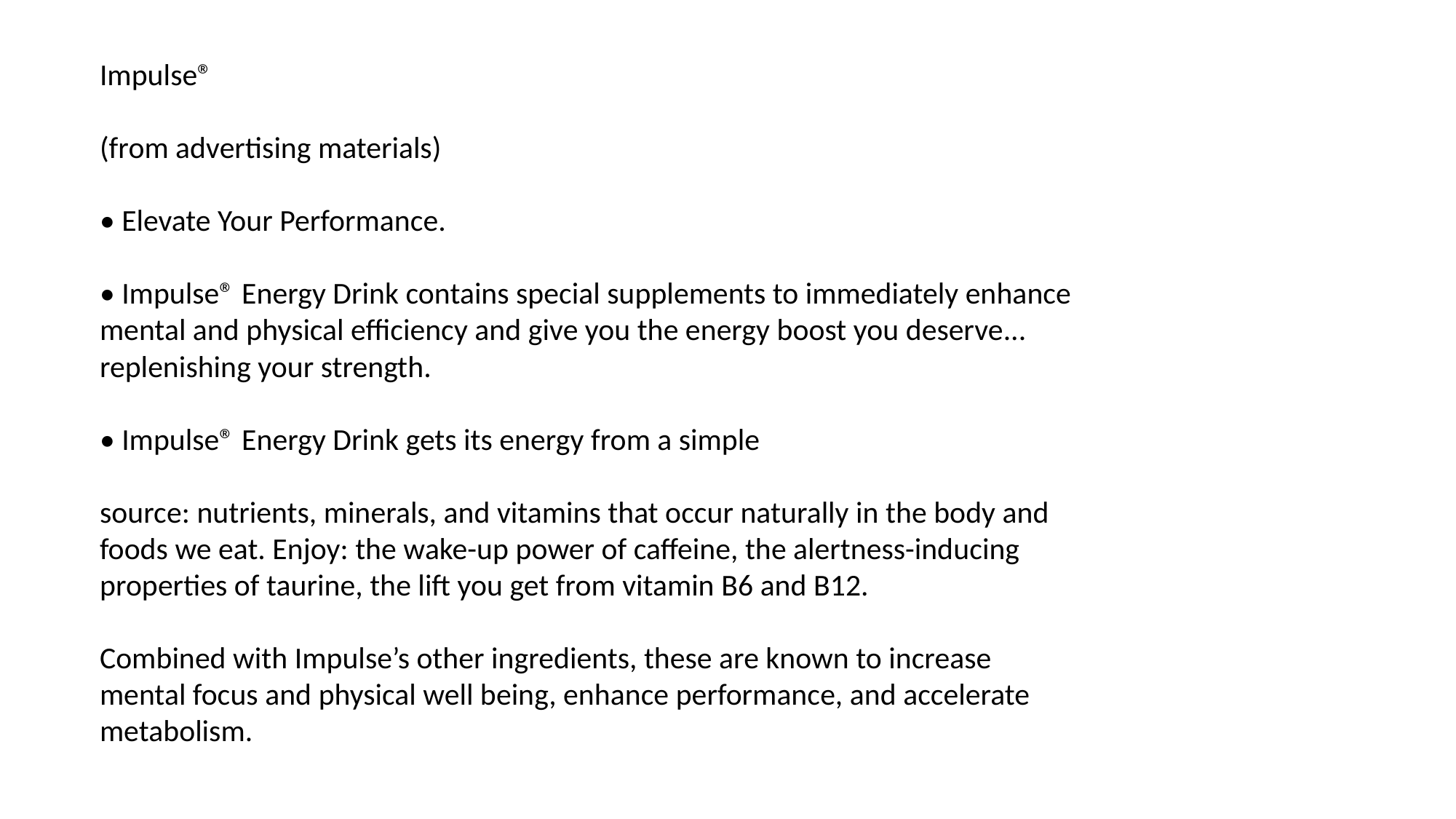

Impulse®

(from advertising materials)

• Elevate Your Performance.

• Impulse® Energy Drink contains special supplements to immediately enhance mental and physical efficiency and give you the energy boost you deserve... replenishing your strength.

• Impulse® Energy Drink gets its energy from a simple

source: nutrients, minerals, and vitamins that occur naturally in the body and foods we eat. Enjoy: the wake-up power of caffeine, the alertness-inducing properties of taurine, the lift you get from vitamin B6 and B12.

Combined with Impulse’s other ingredients, these are known to increase mental focus and physical well being, enhance performance, and accelerate metabolism.